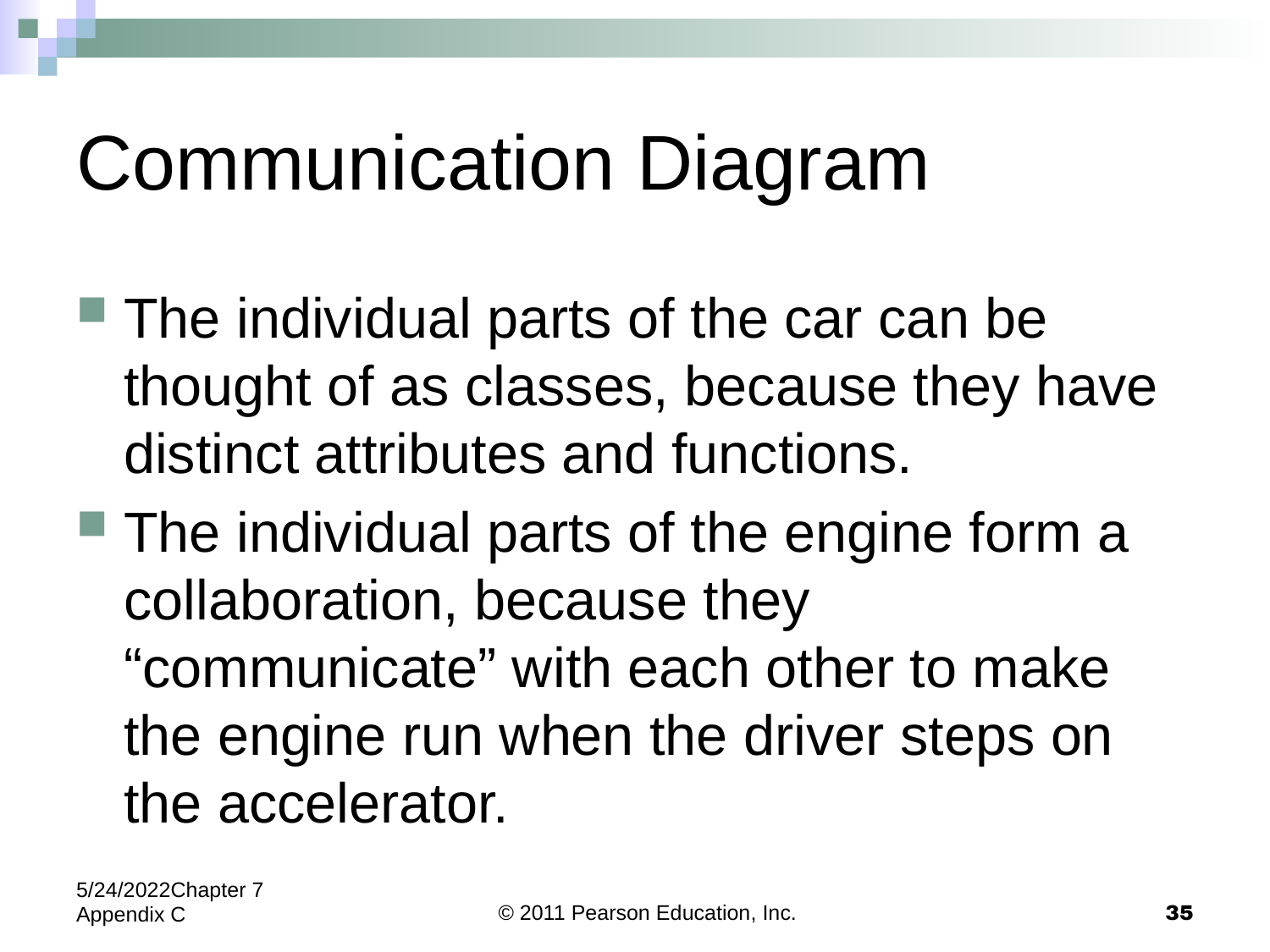

# Communication Diagram
The individual parts of the car can be thought of as classes, because they have distinct attributes and functions.
The individual parts of the engine form a collaboration, because they “communicate” with each other to make the engine run when the driver steps on the accelerator.

5/24/2022Chapter 7 Appendix C
© 2011 Pearson Education, Inc.
35